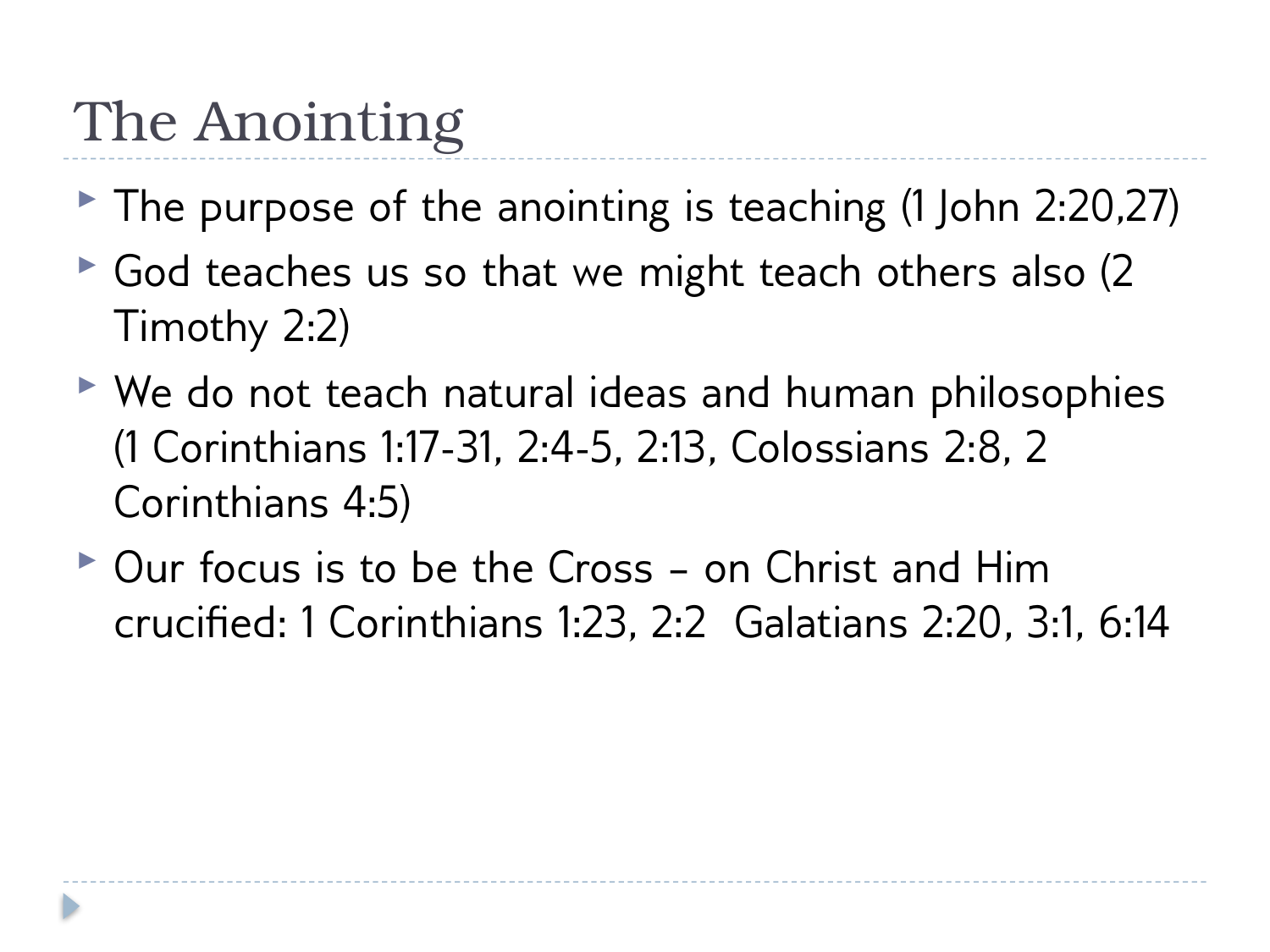

# The Anointing
The purpose of the anointing is teaching (1 John 2:20,27)
God teaches us so that we might teach others also (2 Timothy 2:2)
We do not teach natural ideas and human philosophies (1 Corinthians 1:17-31, 2:4-5, 2:13, Colossians 2:8, 2 Corinthians 4:5)
Our focus is to be the Cross – on Christ and Him crucified: 1 Corinthians 1:23, 2:2  Galatians 2:20, 3:1, 6:14